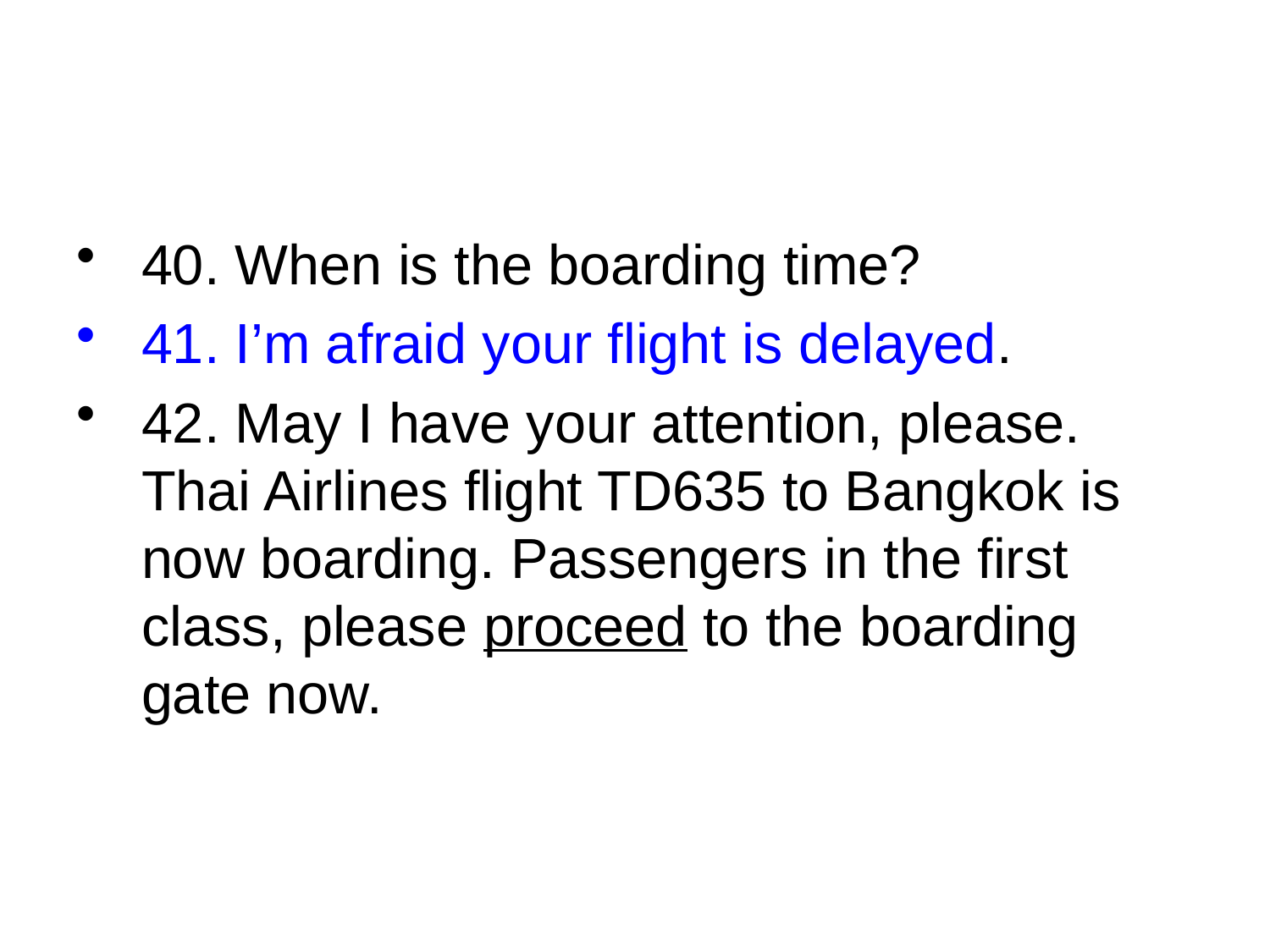

40. When is the boarding time?
41. I’m afraid your flight is delayed.
42. May I have your attention, please. Thai Airlines flight TD635 to Bangkok is now boarding. Passengers in the first class, please proceed to the boarding gate now.